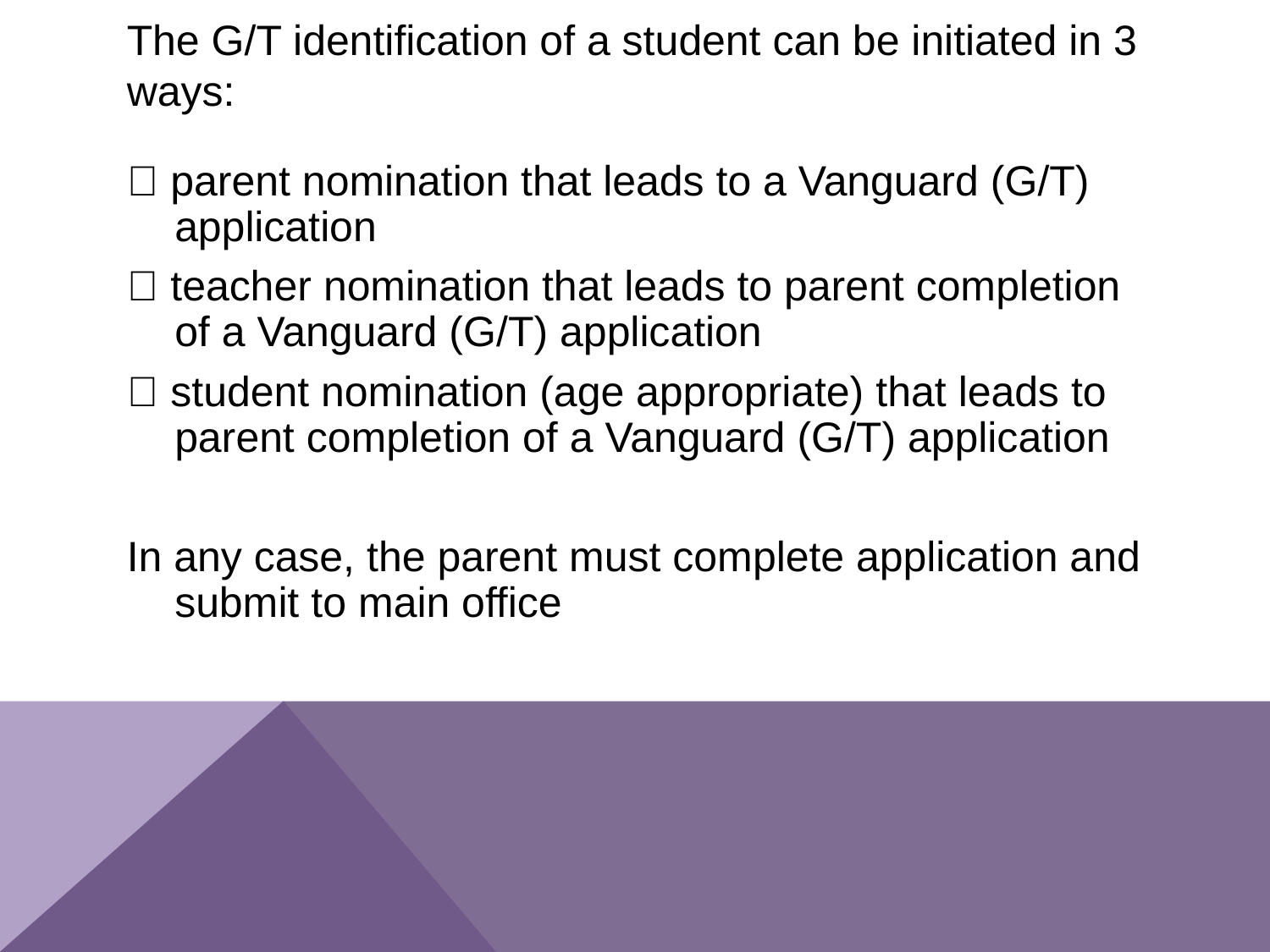

# The G/T identification of a student can be initiated in 3 ways:
􀂾 parent nomination that leads to a Vanguard (G/T) application
􀂾 teacher nomination that leads to parent completion of a Vanguard (G/T) application
􀂾 student nomination (age appropriate) that leads to parent completion of a Vanguard (G/T) application

In any case, the parent must complete application and submit to main office